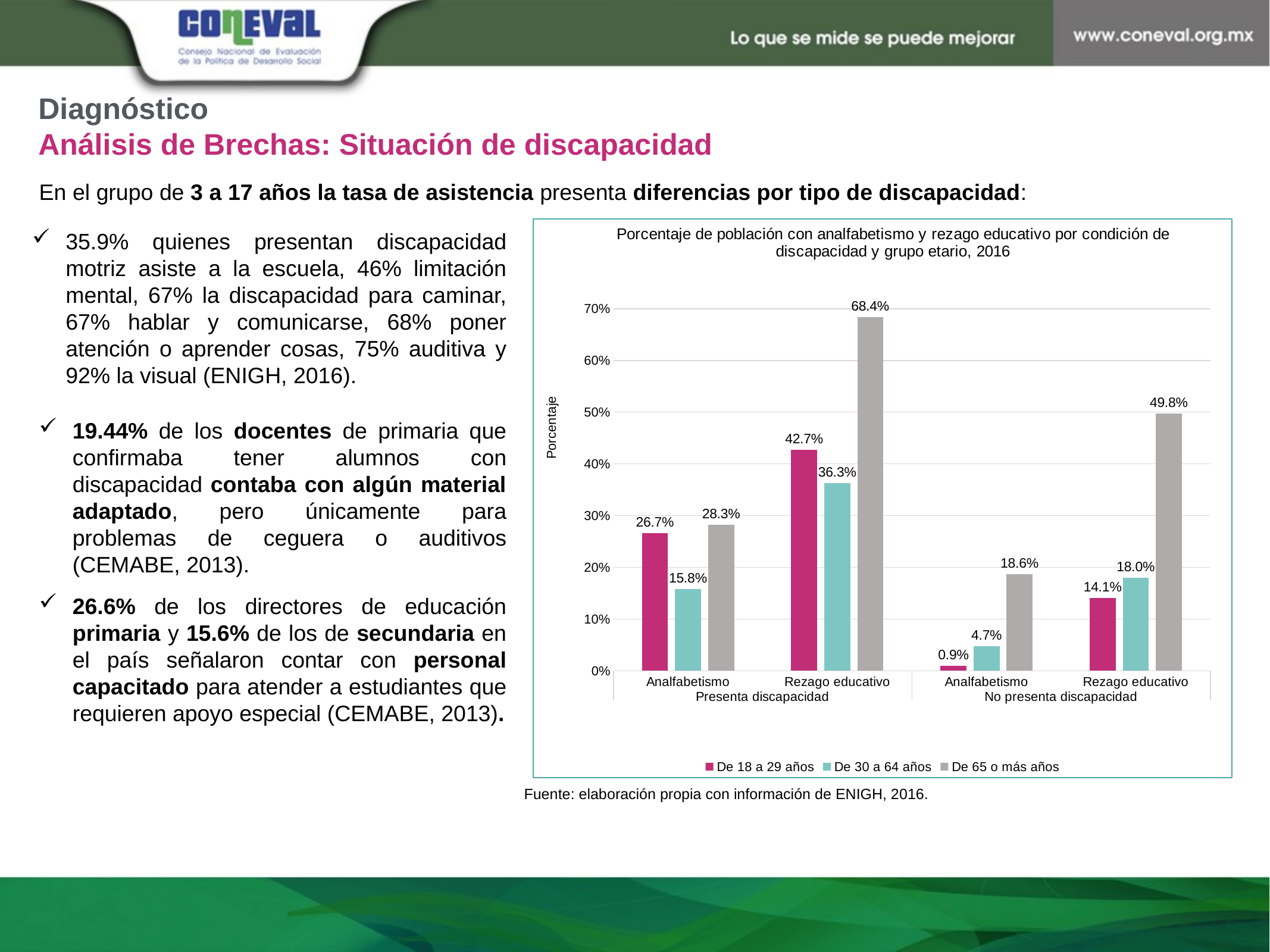

Diagnóstico
Análisis de Brechas: Situación de discapacidad

En el grupo de 3 a 17 años la tasa de asistencia presenta diferencias por tipo de discapacidad:

### Chart: Porcentaje de población con analfabetismo y rezago educativo por condición de discapacidad y grupo etario, 2016

| Category | De 18 a 29 años | De 30 a 64 años | De 65 o más años |
|---|---|---|---|
| Analfabetismo | 0.2665 | 0.1577 | 0.2827 |
| Rezago educativo | 0.4269 | 0.3625 | 0.6843 |
| Analfabetismo | 0.0092 | 0.0472 | 0.1862 |
| Rezago educativo | 0.1406 | 0.1799 | 0.4976 |
35.9% quienes presentan discapacidad motriz asiste a la escuela, 46% limitación mental, 67% la discapacidad para caminar, 67% hablar y comunicarse, 68% poner atención o aprender cosas, 75% auditiva y 92% la visual (ENIGH, 2016).
19.44% de los docentes de primaria que confirmaba tener alumnos con discapacidad contaba con algún material adaptado, pero únicamente para problemas de ceguera o auditivos (CEMABE, 2013).
26.6% de los directores de educación primaria y 15.6% de los de secundaria en el país señalaron contar con personal capacitado para atender a estudiantes que requieren apoyo especial (CEMABE, 2013).
Fuente: elaboración propia con información de ENIGH, 2016.